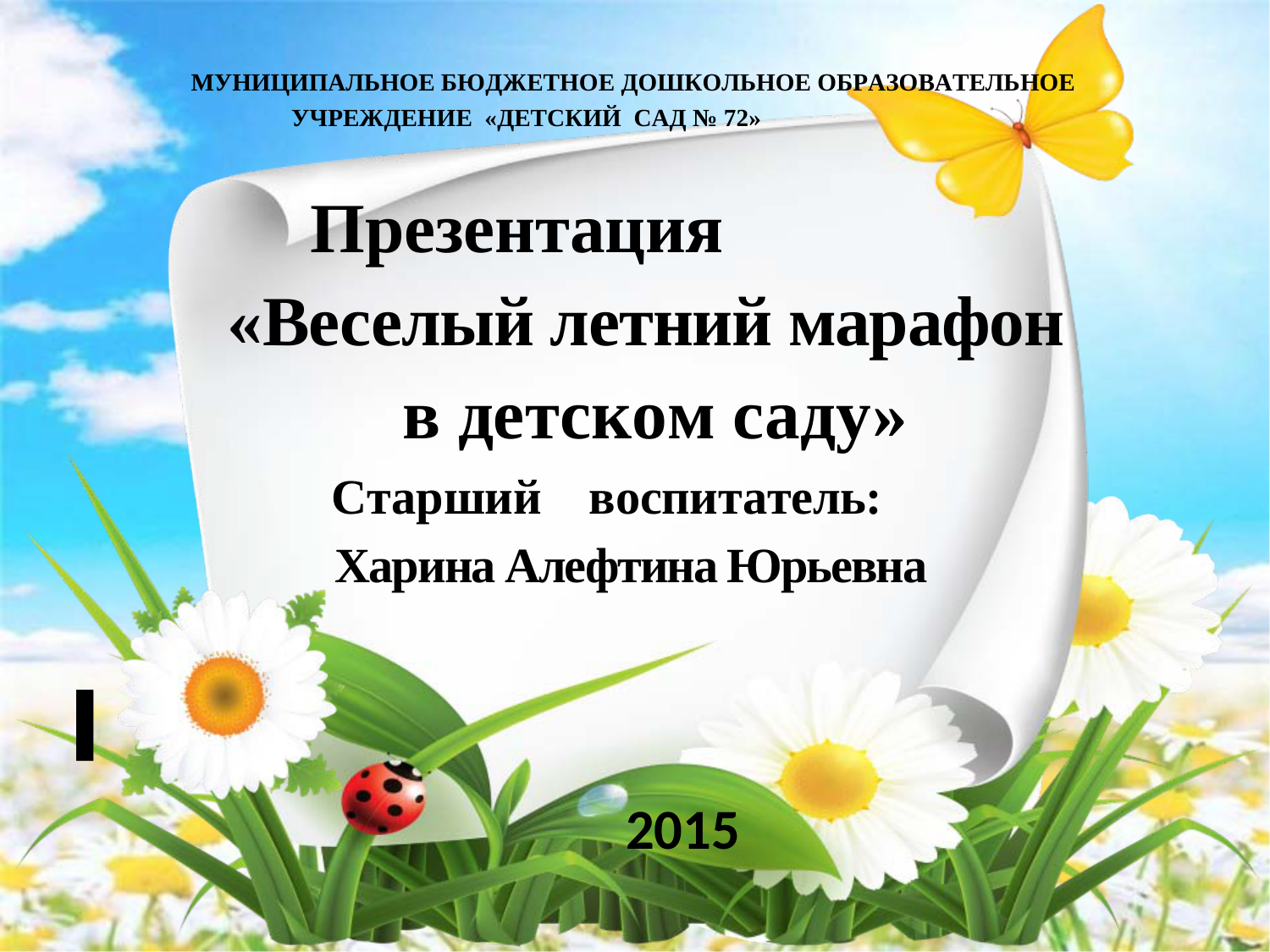

МУНИЦИПАЛЬНОЕ БЮДЖЕТНОЕ ДОШКОЛЬНОЕ ОБРАЗОВАТЕЛЬНОЕ УЧРЕЖДЕНИЕ  «ДЕТСКИЙ  САД № 72»

Презентация
«Веселый летний марафон
 в детском саду»
Старший	воспитатель: Харина Алефтина Юрьевна

2015